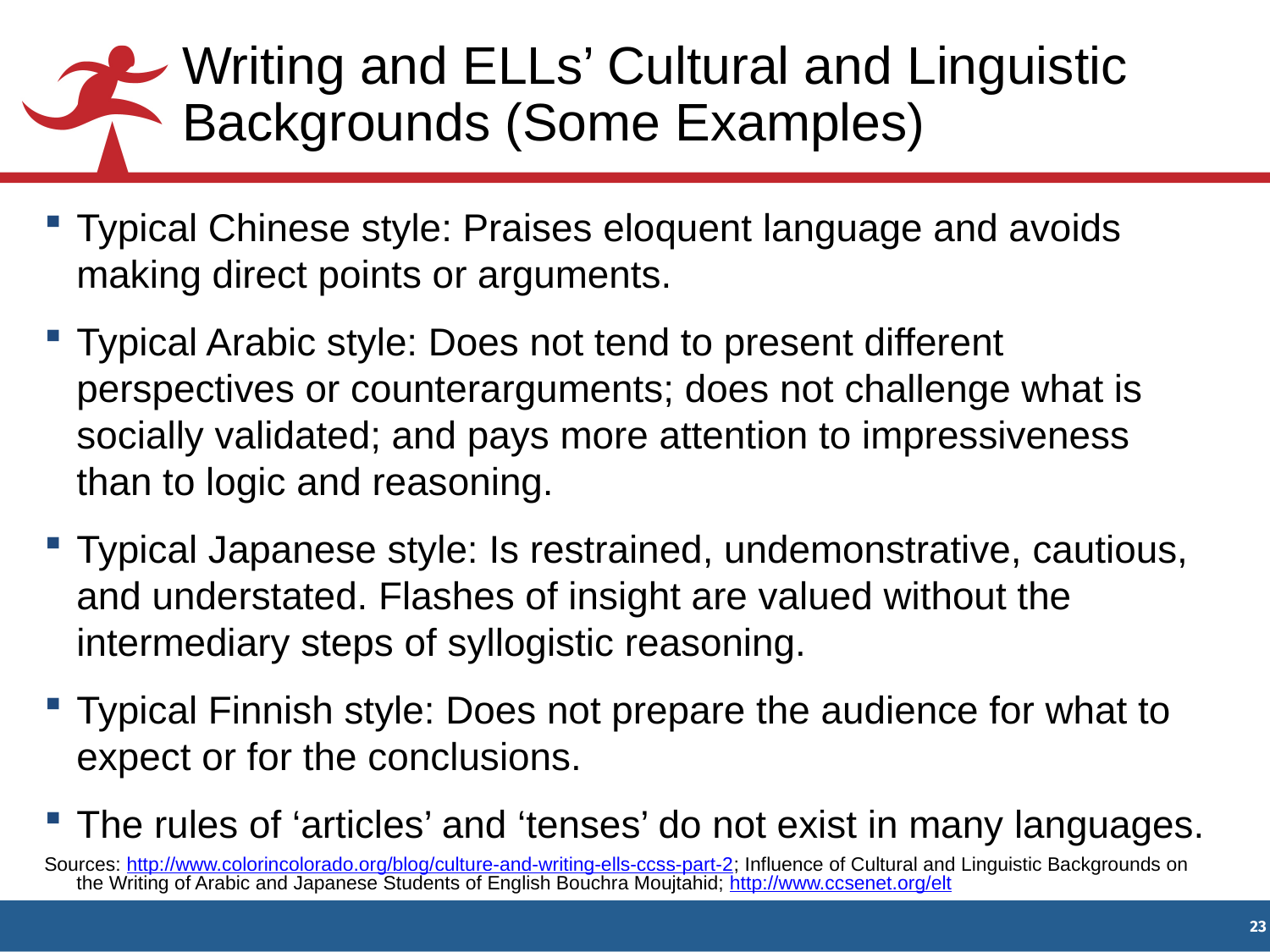

# Writing and ELLs’ Cultural and Linguistic Backgrounds (Some Examples)
Typical Chinese style: Praises eloquent language and avoids making direct points or arguments.
Typical Arabic style: Does not tend to present different perspectives or counterarguments; does not challenge what is socially validated; and pays more attention to impressiveness than to logic and reasoning.
Typical Japanese style: Is restrained, undemonstrative, cautious, and understated. Flashes of insight are valued without the intermediary steps of syllogistic reasoning.
Typical Finnish style: Does not prepare the audience for what to expect or for the conclusions.
The rules of ‘articles’ and ‘tenses’ do not exist in many languages.
Sources: http://www.colorincolorado.org/blog/culture-and-writing-ells-ccss-part-2; Influence of Cultural and Linguistic Backgrounds on the Writing of Arabic and Japanese Students of English Bouchra Moujtahid; http://www.ccsenet.org/elt